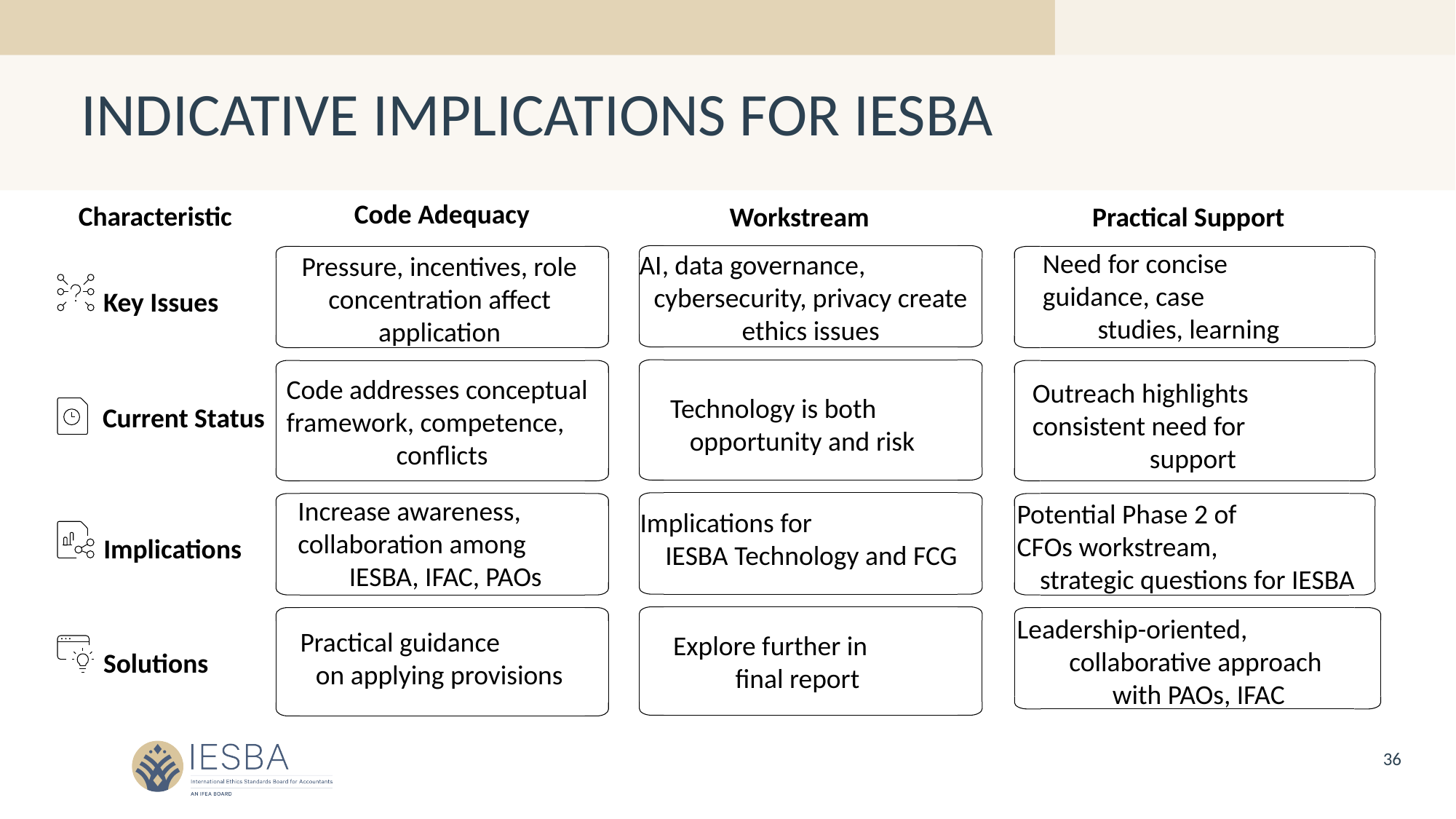

# INDICATIVE IMPLICATIONS FOR IESBA
Code Adequacy
Characteristic
Workstream
Practical Support

Need for concise
guidance, case
studies, learning

AI, data governance,
cybersecurity, privacy create ethics issues
Pressure, incentives, role concentration affect application

Key Issues

Code addresses conceptual
framework, competence,
conflicts
Outreach highlights
consistent need for
support
Technology is both
opportunity and risk

Current Status

Increase awareness,
collaboration among
IESBA, IFAC, PAOs

Potential Phase 2 of
CFOs workstream,
strategic questions for IESBA
Implications for
IESBA Technology and FCG

Implications

Leadership-oriented,
collaborative approach
with PAOs, IFAC
Practical guidance
on applying provisions
Explore further in
final report

Solutions
36